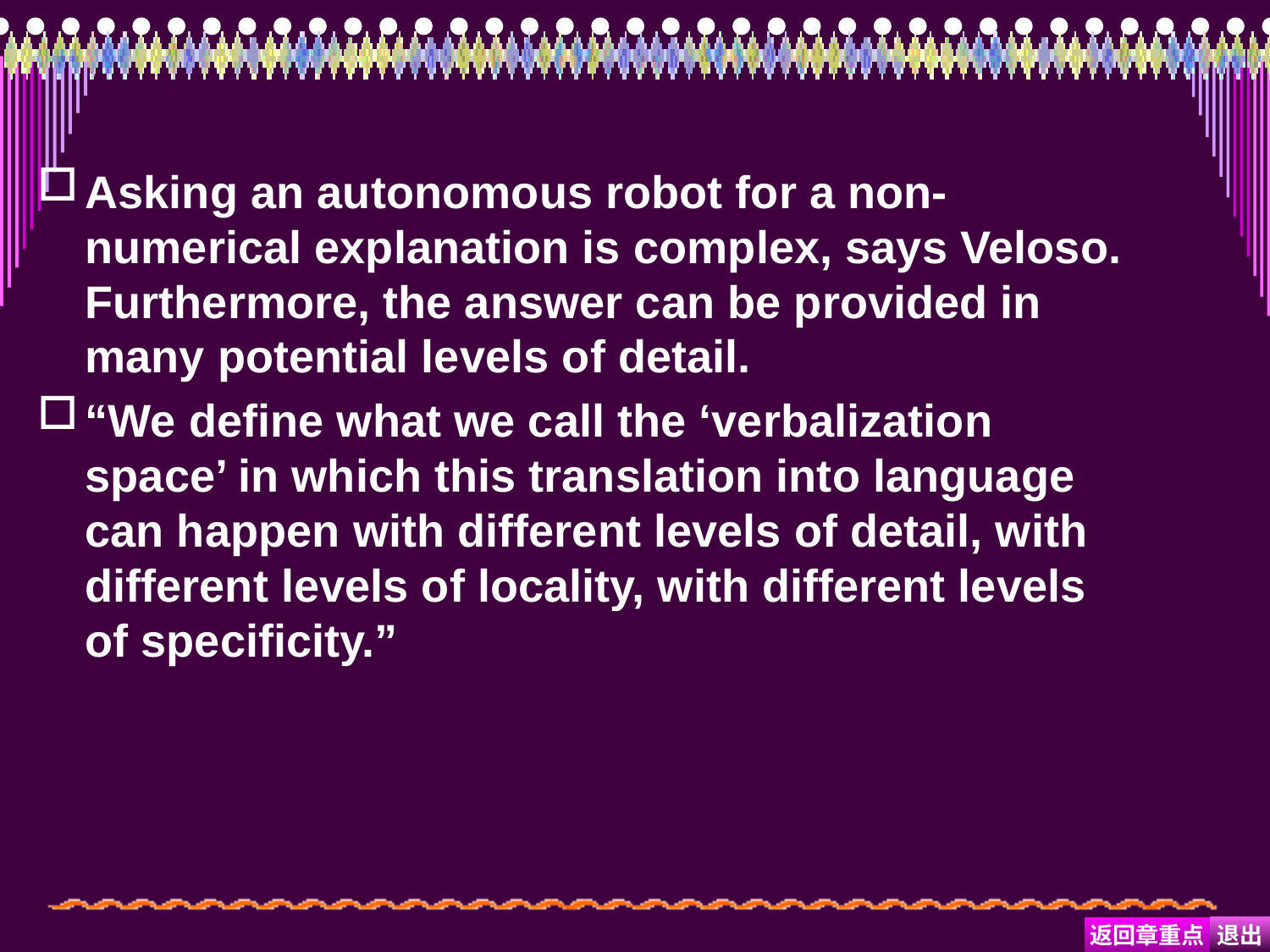

#
Asking an autonomous robot for a non-numerical explanation is complex, says Veloso. Furthermore, the answer can be provided in many potential levels of detail.
“We define what we call the ‘verbalization space’ in which this translation into language can happen with different levels of detail, with different levels of locality, with different levels of specificity.”